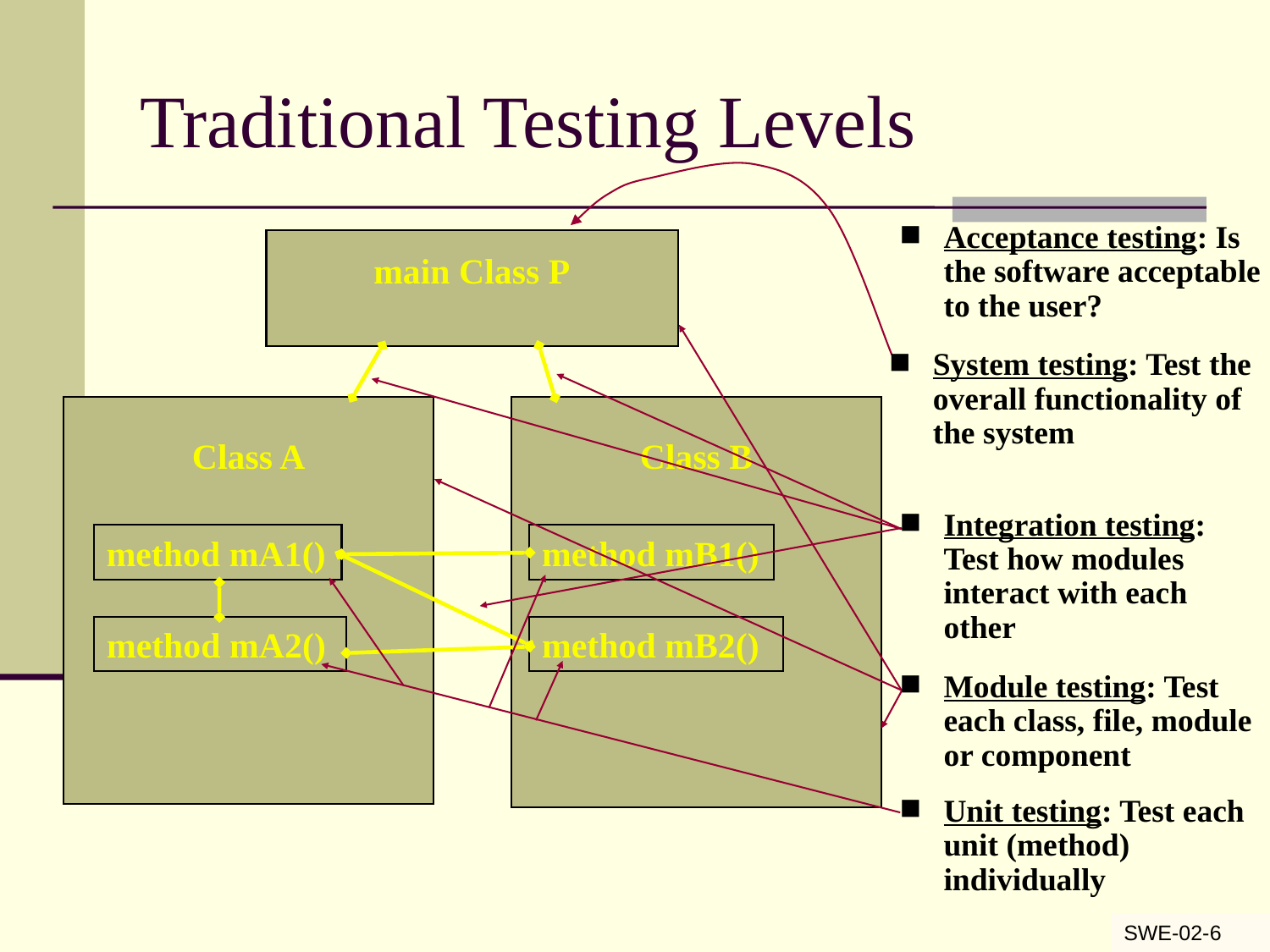

# Traditional Testing Levels

System testing: Test the overall functionality of the system
Acceptance testing: Is the software acceptable to the user?

main Class P

Module testing: Test each class, file, module or component

Integration testing: Test how modules interact with each other

Class A
method mA1()
method mA2()

Class B
method mB1()
method mB2()

Unit testing: Test each unit (method) individually